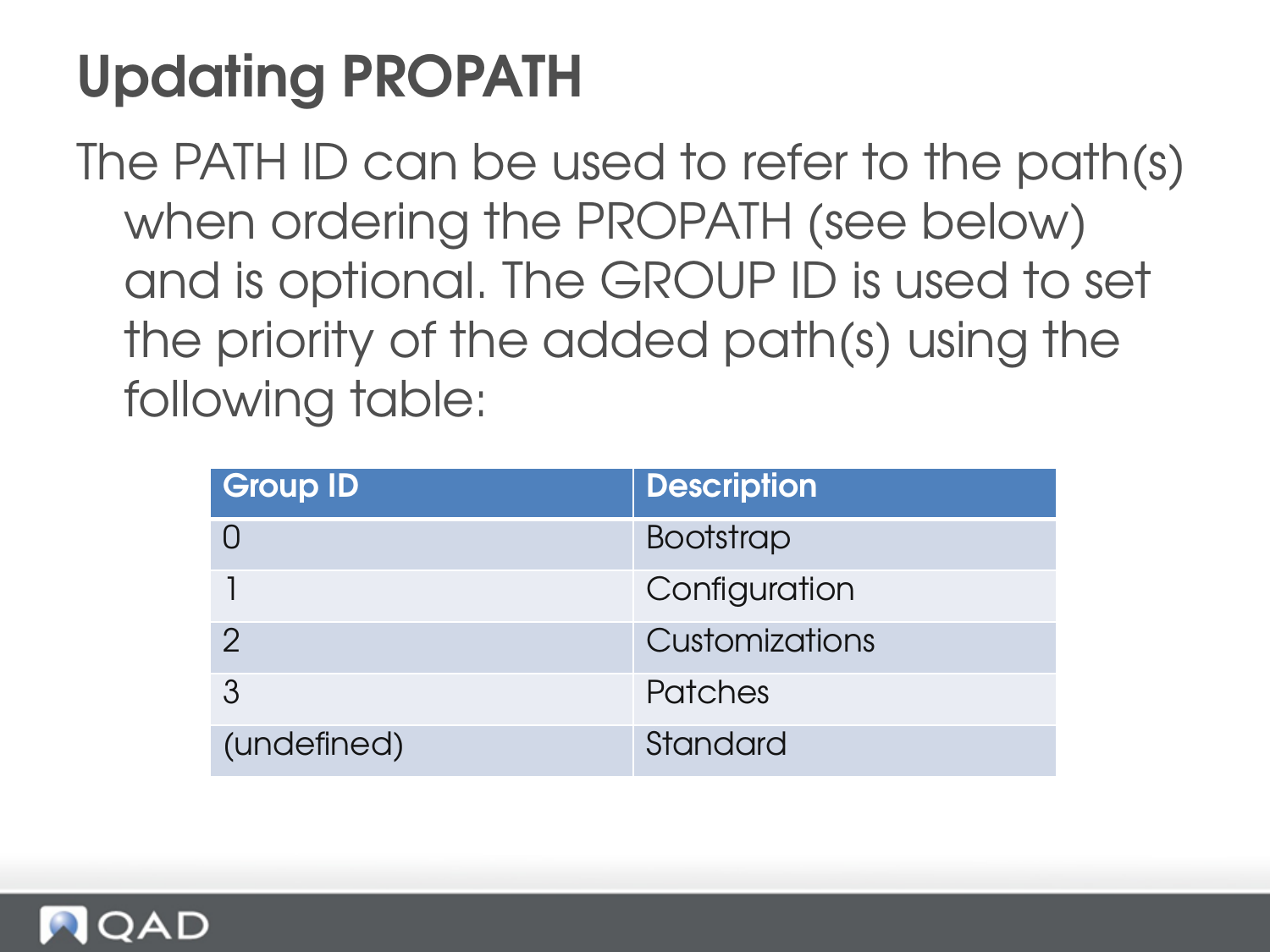

# Updating PROPATH
The PATH ID can be used to refer to the path(s) when ordering the PROPATH (see below) and is optional. The GROUP ID is used to set the priority of the added path(s) using the following table:
| Group ID | Description |
| --- | --- |
| 0 | Bootstrap |
| 1 | Configuration |
| 2 | Customizations |
| 3 | Patches |
| (undefined) | Standard |